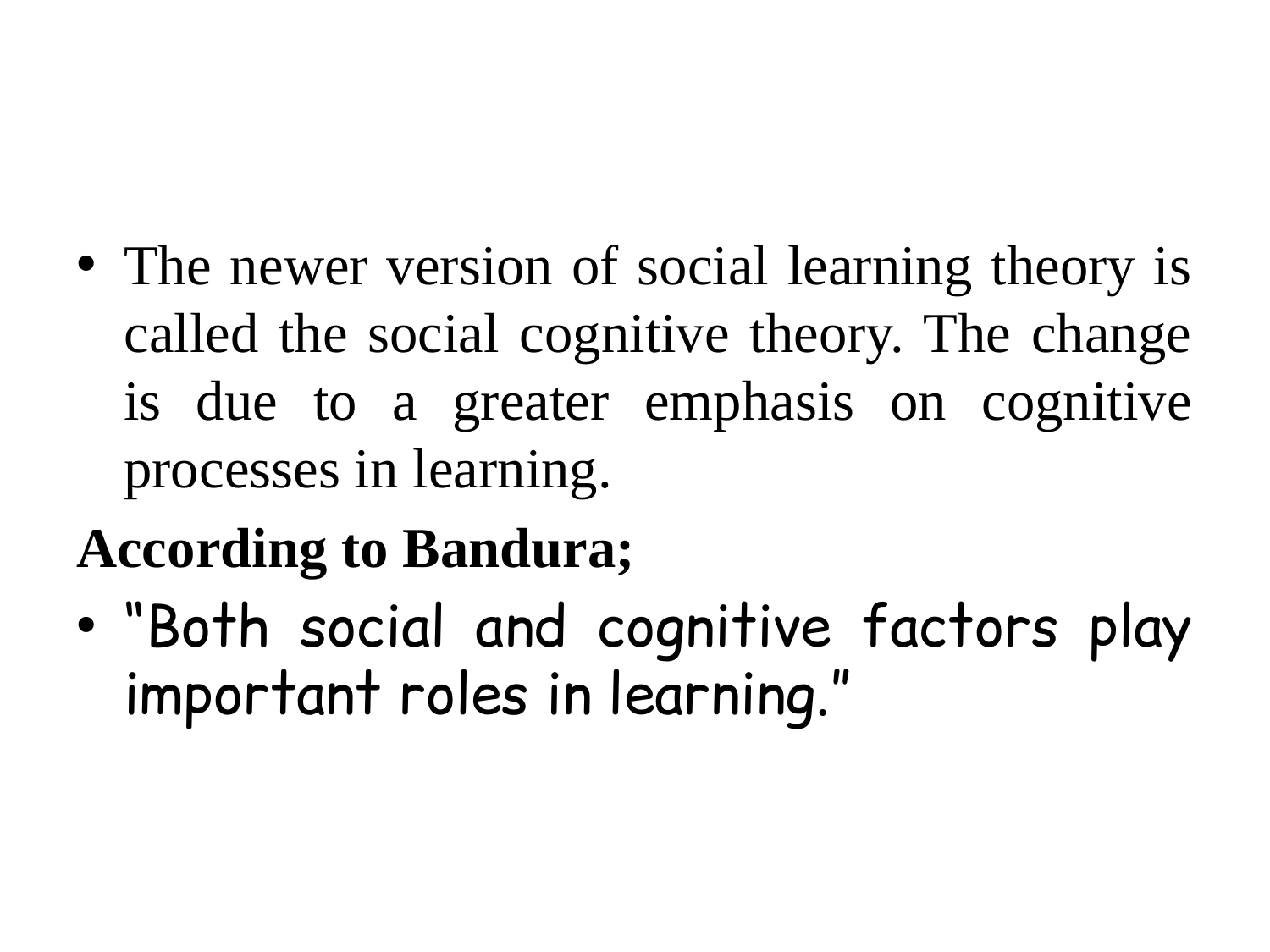

#
The newer version of social learning theory is called the social cognitive theory. The change is due to a greater emphasis on cognitive processes in learning.
According to Bandura;
“Both social and cognitive factors play important roles in learning.”